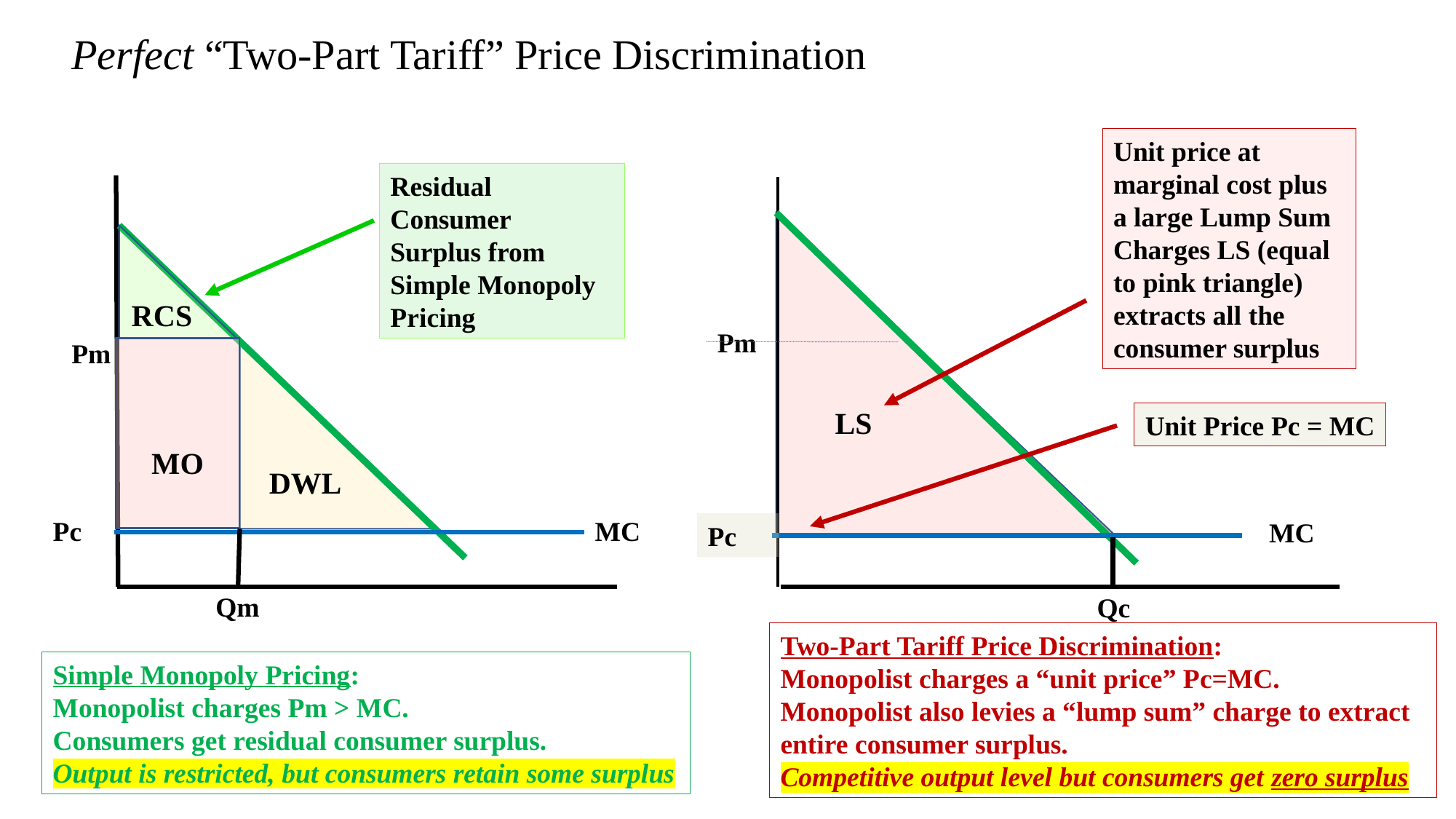

# Perfect “Two-Part Tariff” Price Discrimination
Unit price at marginal cost plus a large Lump Sum Charges LS (equal to pink triangle) extracts all the consumer surplus
Residual
Consumer
Surplus from
Simple Monopoly
Pricing

RCS
Pm
Pm

MO
DWL

LS
Unit Price Pc = MC
Pc
MC
MC
Pc
Qm
Qc
Two-Part Tariff Price Discrimination:
Monopolist charges a “unit price” Pc=MC.
Monopolist also levies a “lump sum” charge to extract entire consumer surplus.
Competitive output level but consumers get zero surplus
Simple Monopoly Pricing:
Monopolist charges Pm > MC.
Consumers get residual consumer surplus.
Output is restricted, but consumers retain some surplus
44